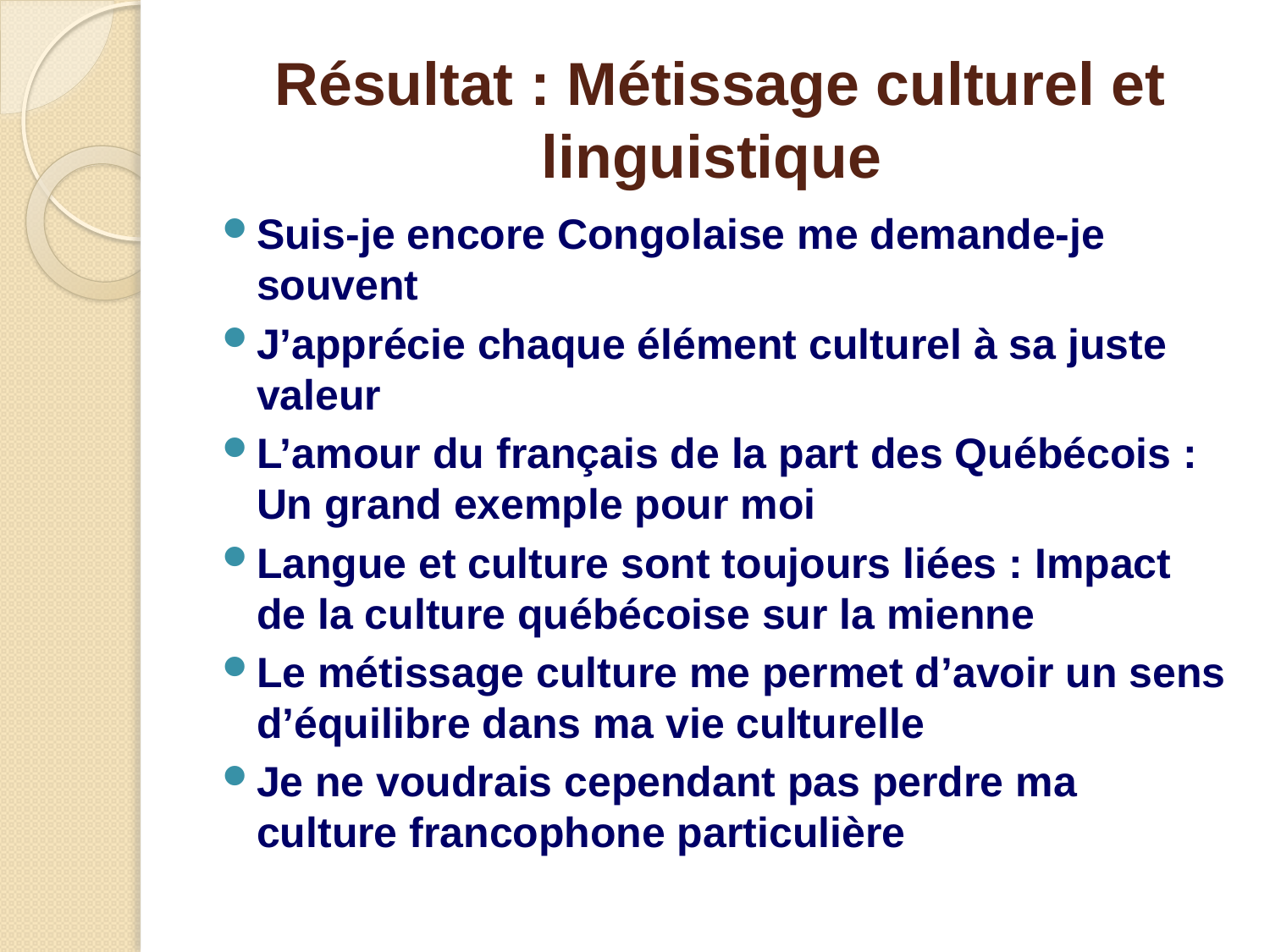

# Résultat : Métissage culturel et linguistique
Suis-je encore Congolaise me demande-je souvent
J’apprécie chaque élément culturel à sa juste valeur
L’amour du français de la part des Québécois : Un grand exemple pour moi
Langue et culture sont toujours liées : Impact de la culture québécoise sur la mienne
Le métissage culture me permet d’avoir un sens d’équilibre dans ma vie culturelle
Je ne voudrais cependant pas perdre ma culture francophone particulière